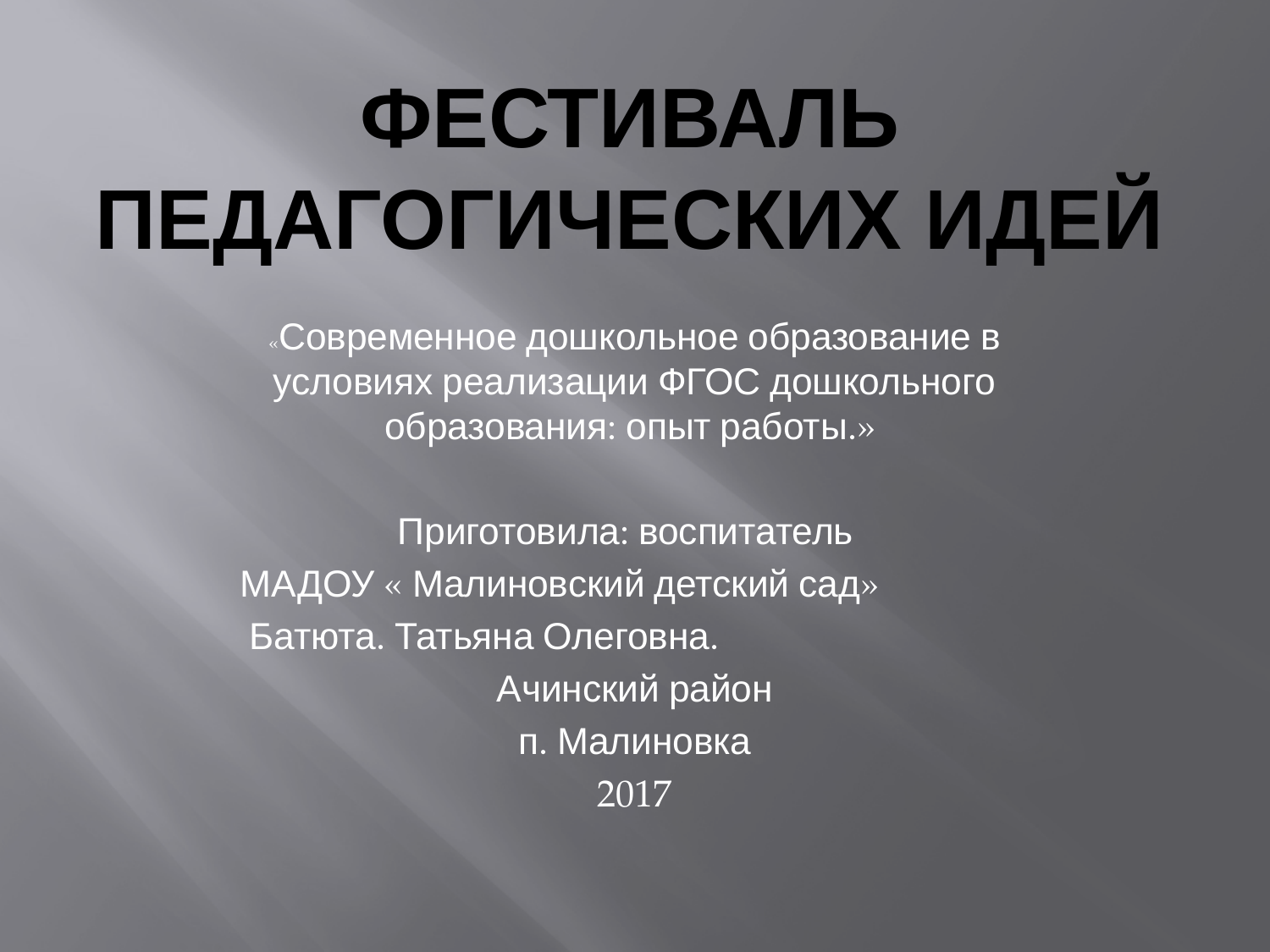

# Фестиваль педагогических идей
«Современное дошкольное образование в условиях реализации ФГОС дошкольного образования: опыт работы.»

Приготовила: воспитатель
    МАДОУ « Малиновский детский сад»
     Батюта. Татьяна Олеговна.
Ачинский район
п. Малиновка
2017